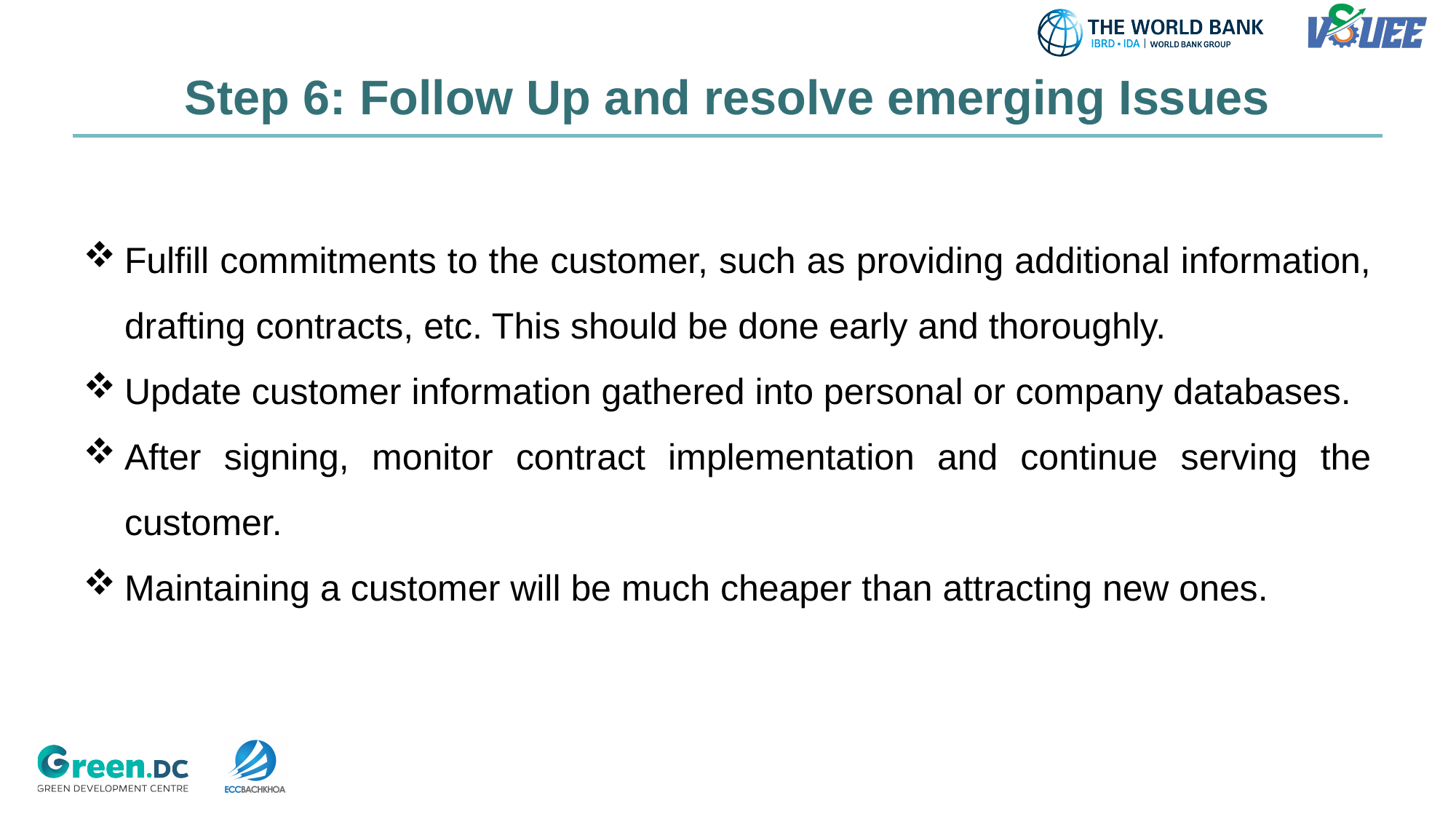

# Step 6: Follow Up and resolve emerging Issues
Fulfill commitments to the customer, such as providing additional information, drafting contracts, etc. This should be done early and thoroughly.
Update customer information gathered into personal or company databases.
After signing, monitor contract implementation and continue serving the customer.
Maintaining a customer will be much cheaper than attracting new ones.